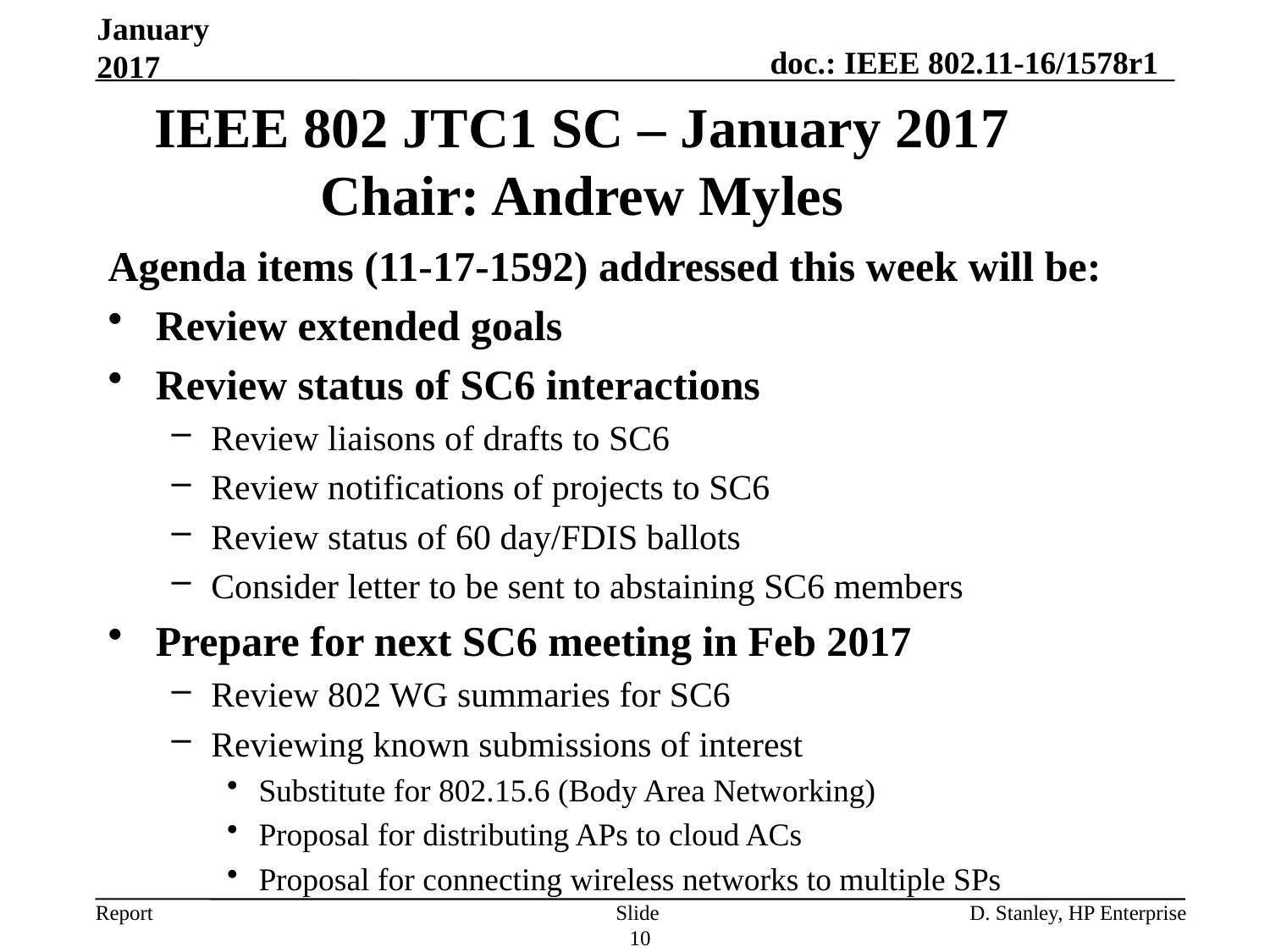

January 2017
IEEE 802 JTC1 SC – January 2017
Chair: Andrew Myles
Agenda items (11-17-1592) addressed this week will be:
Review extended goals
Review status of SC6 interactions
Review liaisons of drafts to SC6
Review notifications of projects to SC6
Review status of 60 day/FDIS ballots
Consider letter to be sent to abstaining SC6 members
Prepare for next SC6 meeting in Feb 2017
Review 802 WG summaries for SC6
Reviewing known submissions of interest
Substitute for 802.15.6 (Body Area Networking)
Proposal for distributing APs to cloud ACs
Proposal for connecting wireless networks to multiple SPs
Slide 10
D. Stanley, HP Enterprise